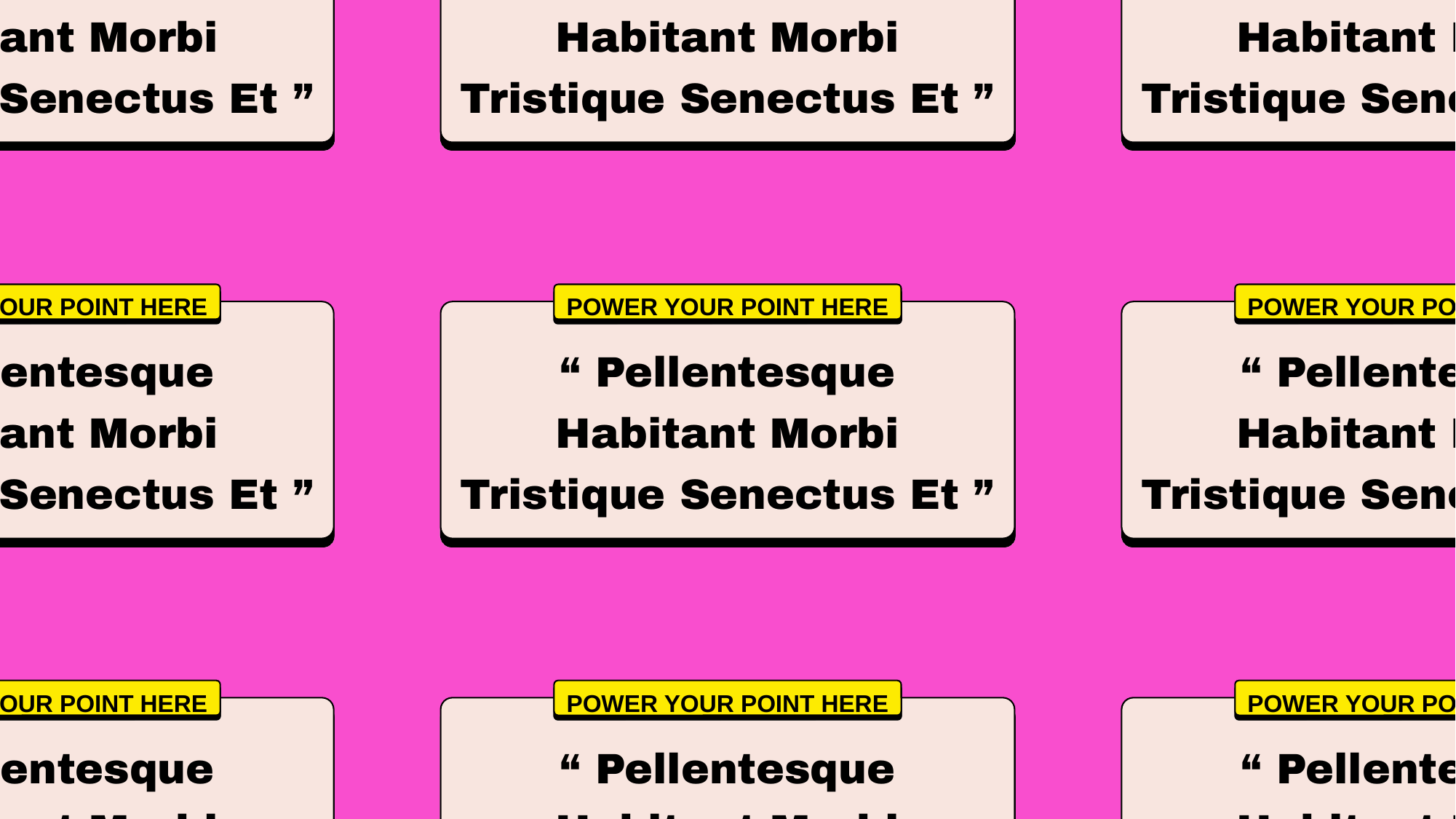

POWER YOUR POINT HERE
POWER YOUR POINT HERE
POWER YOUR POINT HERE

“ Pellentesque Habitant Morbi Tristique Senectus Et ”
“ Pellentesque Habitant Morbi Tristique Senectus Et ”
“ Pellentesque Habitant Morbi Tristique Senectus Et ”
POWER YOUR POINT HERE
POWER YOUR POINT HERE
POWER YOUR POINT HERE

“ Pellentesque Habitant Morbi Tristique Senectus Et ”
“ Pellentesque Habitant Morbi Tristique Senectus Et ”
“ Pellentesque Habitant Morbi Tristique Senectus Et ”
POWER YOUR POINT HERE
POWER YOUR POINT HERE
POWER YOUR POINT HERE

“ Pellentesque Habitant Morbi Tristique Senectus Et ”
“ Pellentesque Habitant Morbi Tristique Senectus Et ”
“ Pellentesque Habitant Morbi Tristique Senectus Et ”